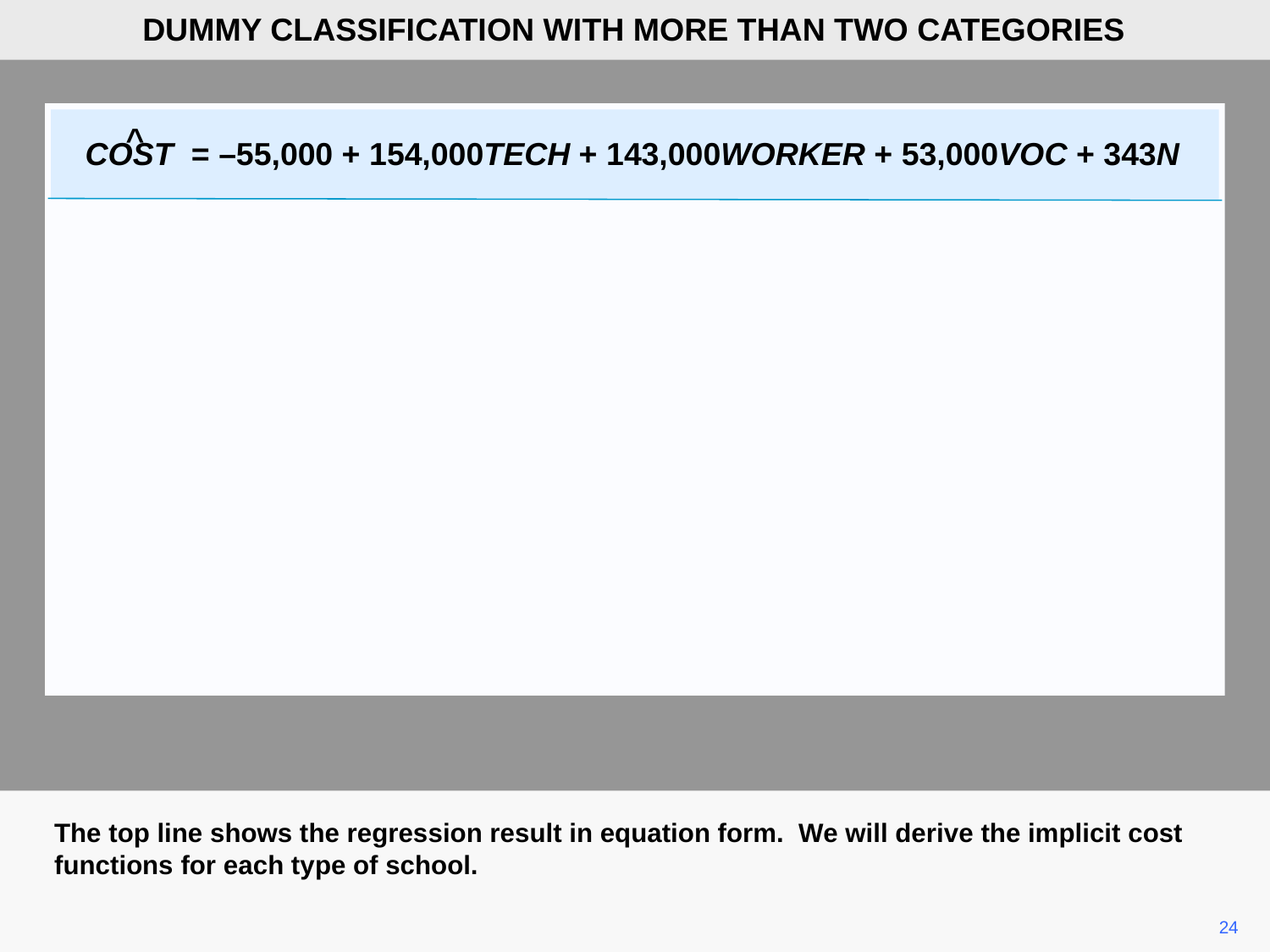

DUMMY CLASSIFICATION WITH MORE THAN TWO CATEGORIES

^
COST  = –55,000 + 154,000TECH + 143,000WORKER + 53,000VOC + 343N

The top line shows the regression result in equation form.  We will derive the implicit cost functions for each type of school.
24